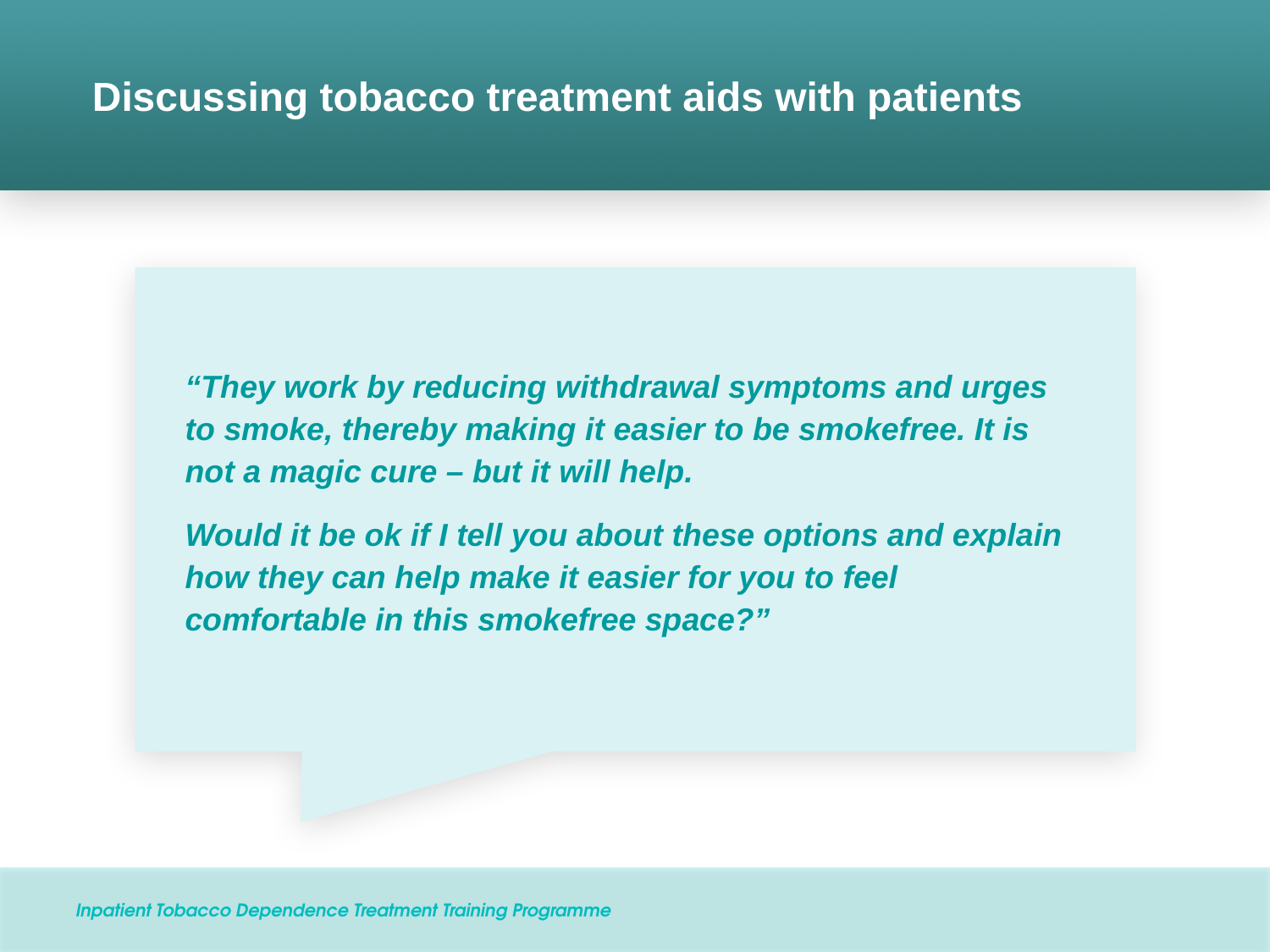

# Discussing tobacco treatment aids with patients
“They work by reducing withdrawal symptoms and urges to smoke, thereby making it easier to be smokefree. It is not a magic cure – but it will help.
Would it be ok if I tell you about these options and explain how they can help make it easier for you to feel comfortable in this smokefree space?”
Inpatient Tobacco Dependence Treatment Training Programme